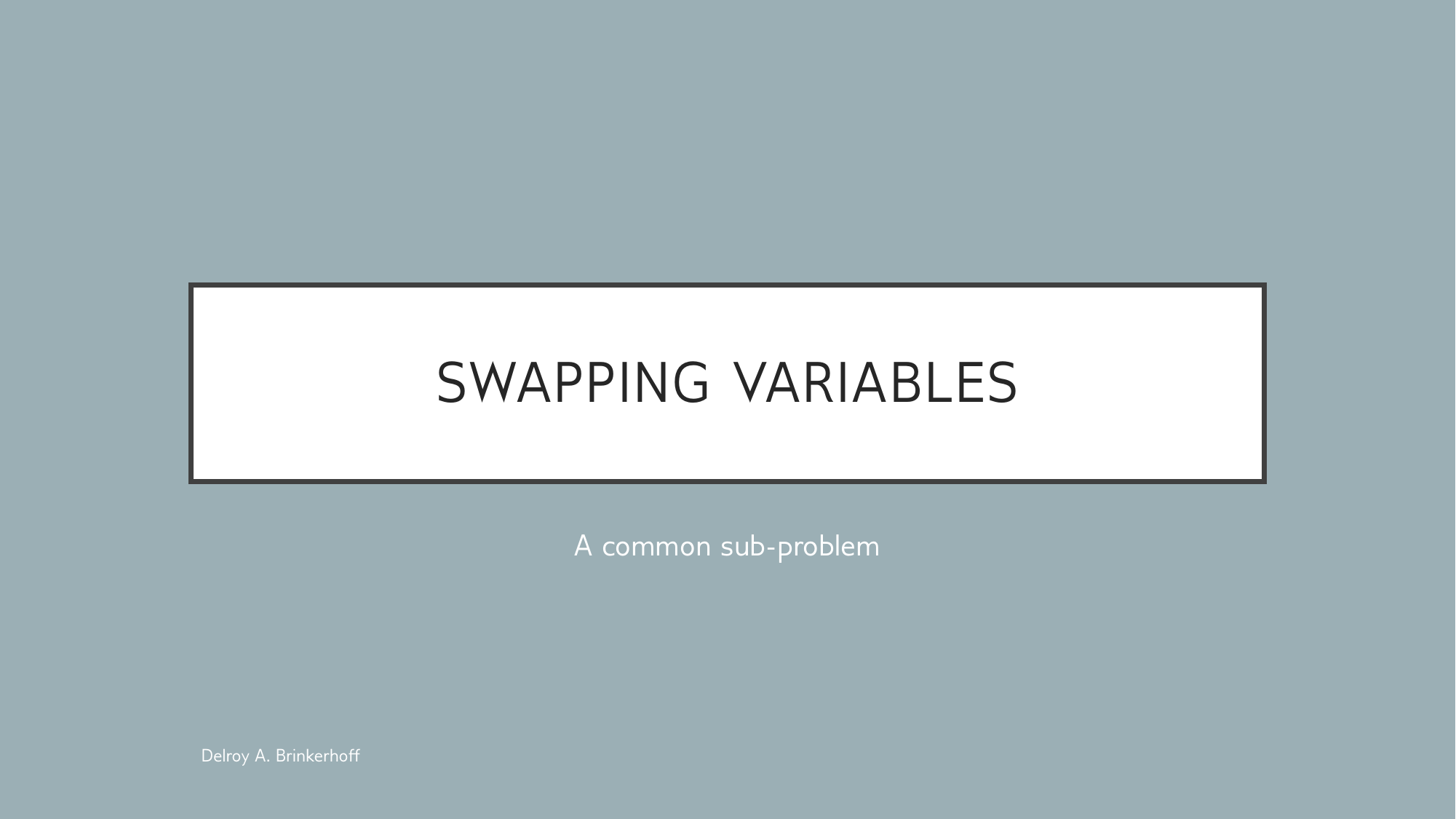

# Swapping Variables
A common sub-problem
Delroy A. Brinkerhoff